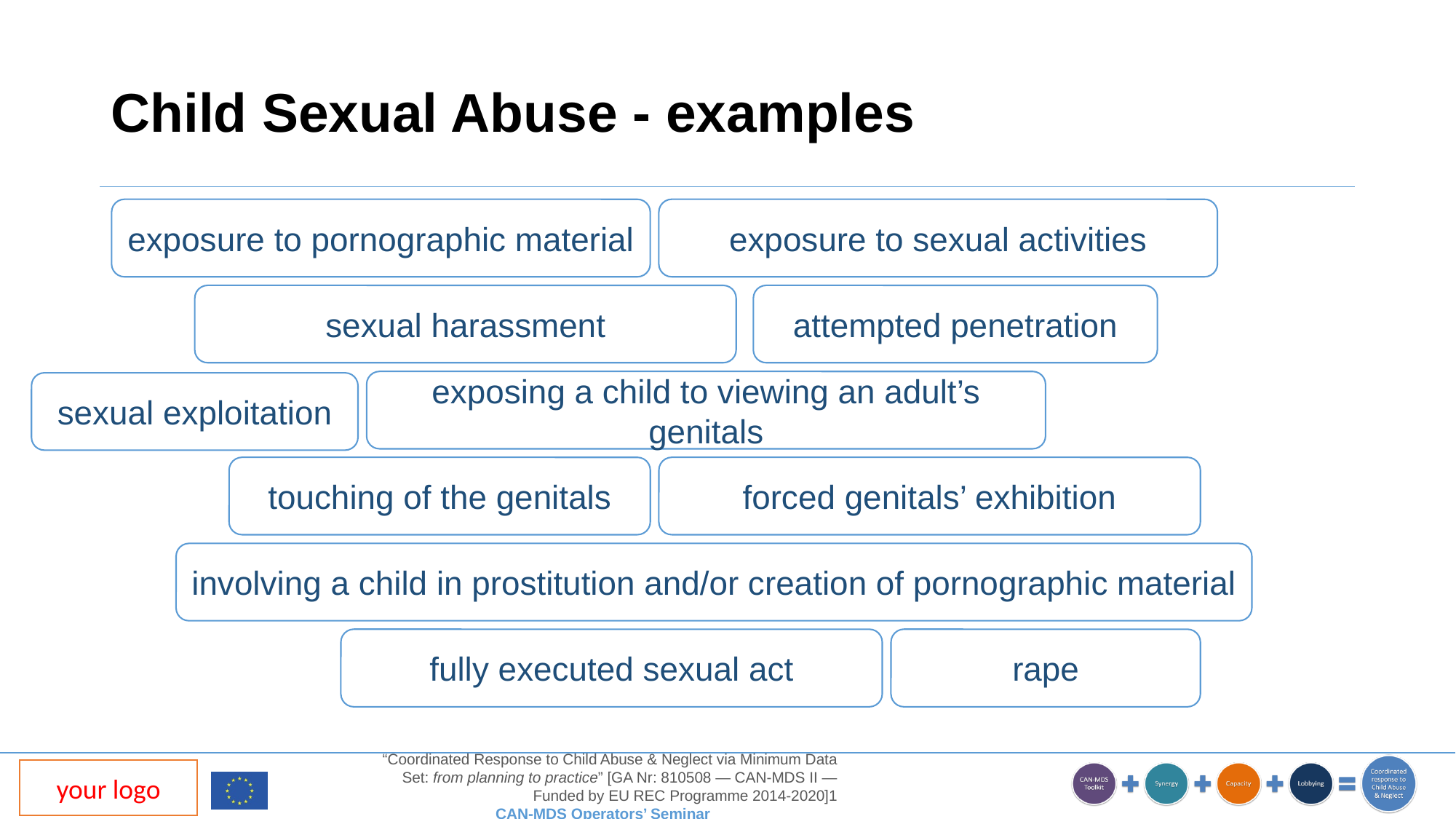

# Child Sexual Abuse - examples
exposure to pornographic material
exposure to sexual activities
sexual harassment
attempted penetration
exposing a child to viewing an adult’s genitals
sexual exploitation
touching of the genitals
forced genitals’ exhibition
involving a child in prostitution and/or creation of pornographic material
fully executed sexual act
rape